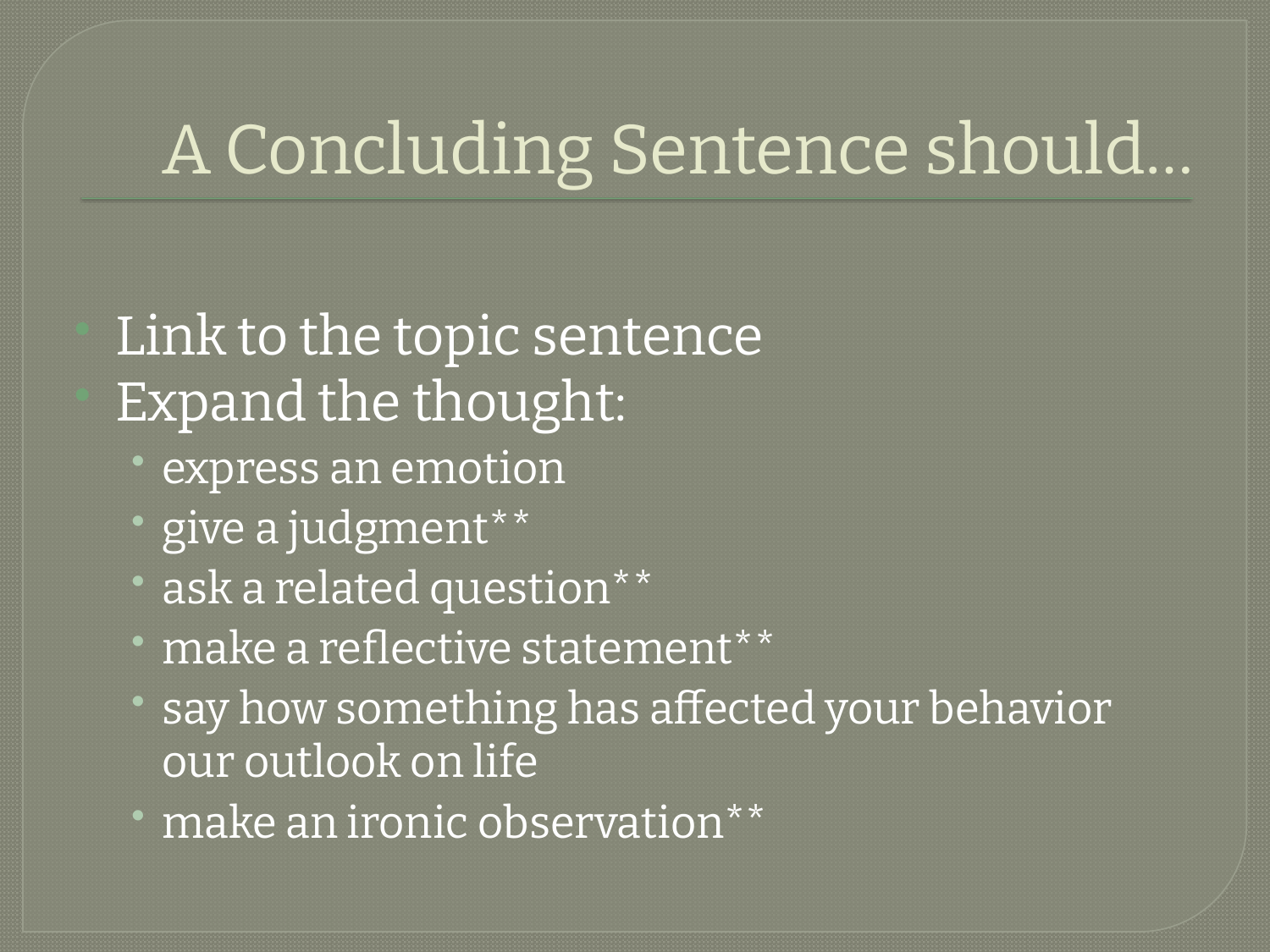

# A Concluding Sentence should…

Link to the topic sentence
Expand the thought:
express an emotion
give a judgment**
ask a related question**
make a reflective statement**
say how something has affected your behavior our outlook on life
make an ironic observation**